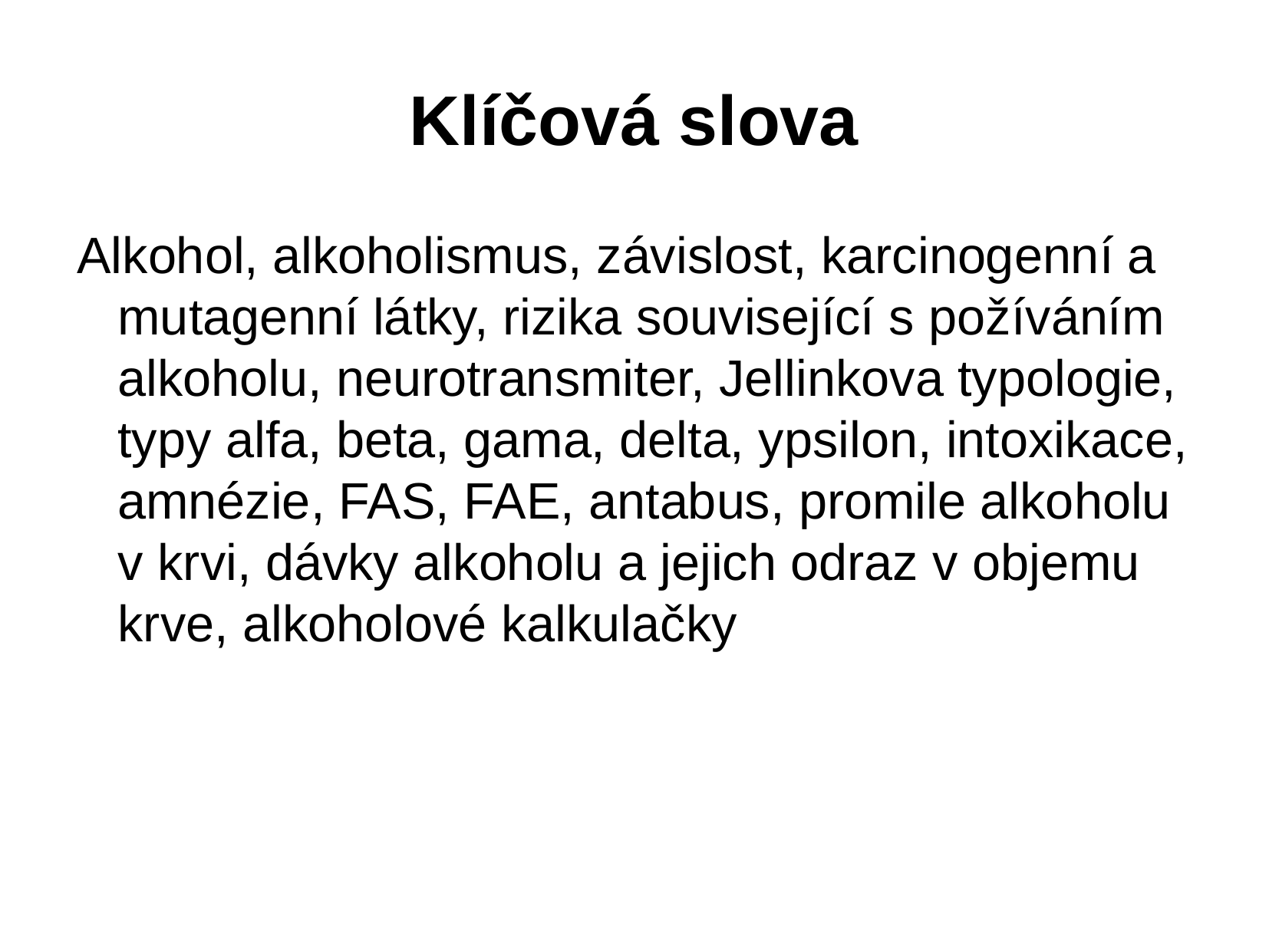

# Klíčová slova
Alkohol, alkoholismus, závislost, karcinogenní a mutagenní látky, rizika související s požíváním alkoholu, neurotransmiter, Jellinkova typologie, typy alfa, beta, gama, delta, ypsilon, intoxikace, amnézie, FAS, FAE, antabus, promile alkoholu v krvi, dávky alkoholu a jejich odraz v objemu krve, alkoholové kalkulačky